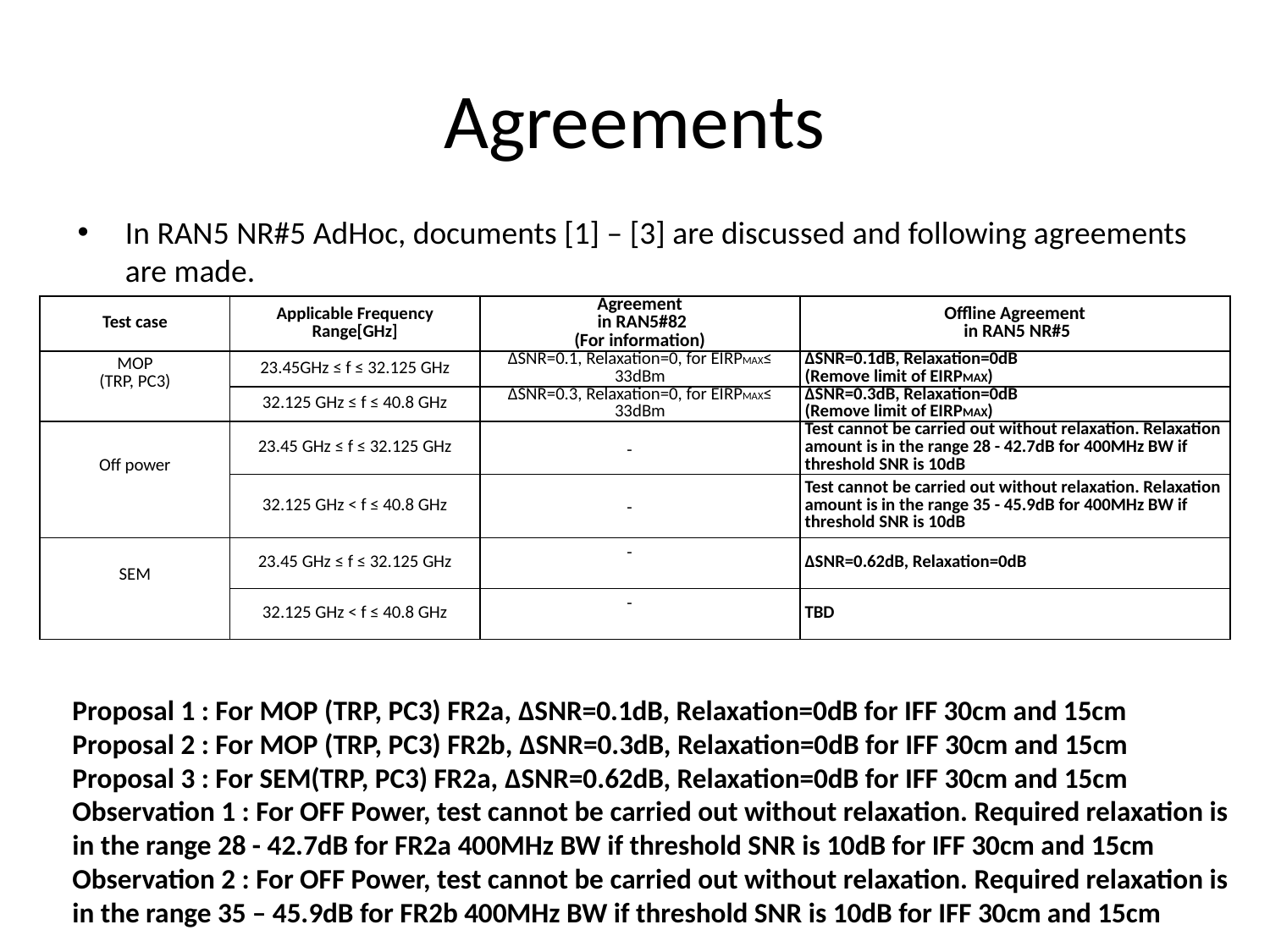

# Agreements
In RAN5 NR#5 AdHoc, documents [1] – [3] are discussed and following agreements are made.

| Test case | Applicable Frequency Range[GHz] | Agreement in RAN5#82 (For information) | Offline Agreement in RAN5 NR#5 |
| --- | --- | --- | --- |
| MOP (TRP, PC3) | 23.45GHz ≤ f ≤ 32.125 GHz | ΔSNR=0.1, Relaxation=0, for EIRPMAX≤ 33dBm | ΔSNR=0.1dB, Relaxation=0dB (Remove limit of EIRPMAX) |
|  | 32.125 GHz ≤ f ≤ 40.8 GHz | ΔSNR=0.3, Relaxation=0, for EIRPMAX≤ 33dBm | ΔSNR=0.3dB, Relaxation=0dB (Remove limit of EIRPMAX) |
| Off power | 23.45 GHz ≤ f ≤ 32.125 GHz | - | Test cannot be carried out without relaxation. Relaxation amount is in the range 28 - 42.7dB for 400MHz BW if threshold SNR is 10dB |
|  | 32.125 GHz < f ≤ 40.8 GHz | - | Test cannot be carried out without relaxation. Relaxation amount is in the range 35 - 45.9dB for 400MHz BW if threshold SNR is 10dB |
| SEM | 23.45 GHz ≤ f ≤ 32.125 GHz | - | ΔSNR=0.62dB, Relaxation=0dB |
|  | 32.125 GHz < f ≤ 40.8 GHz | - | TBD |
Proposal 1 : For MOP (TRP, PC3) FR2a, ΔSNR=0.1dB, Relaxation=0dB for IFF 30cm and 15cm
Proposal 2 : For MOP (TRP, PC3) FR2b, ΔSNR=0.3dB, Relaxation=0dB for IFF 30cm and 15cm
Proposal 3 : For SEM(TRP, PC3) FR2a, ΔSNR=0.62dB, Relaxation=0dB for IFF 30cm and 15cm
Observation 1 : For OFF Power, test cannot be carried out without relaxation. Required relaxation is in the range 28 - 42.7dB for FR2a 400MHz BW if threshold SNR is 10dB for IFF 30cm and 15cm
Observation 2 : For OFF Power, test cannot be carried out without relaxation. Required relaxation is in the range 35 – 45.9dB for FR2b 400MHz BW if threshold SNR is 10dB for IFF 30cm and 15cm